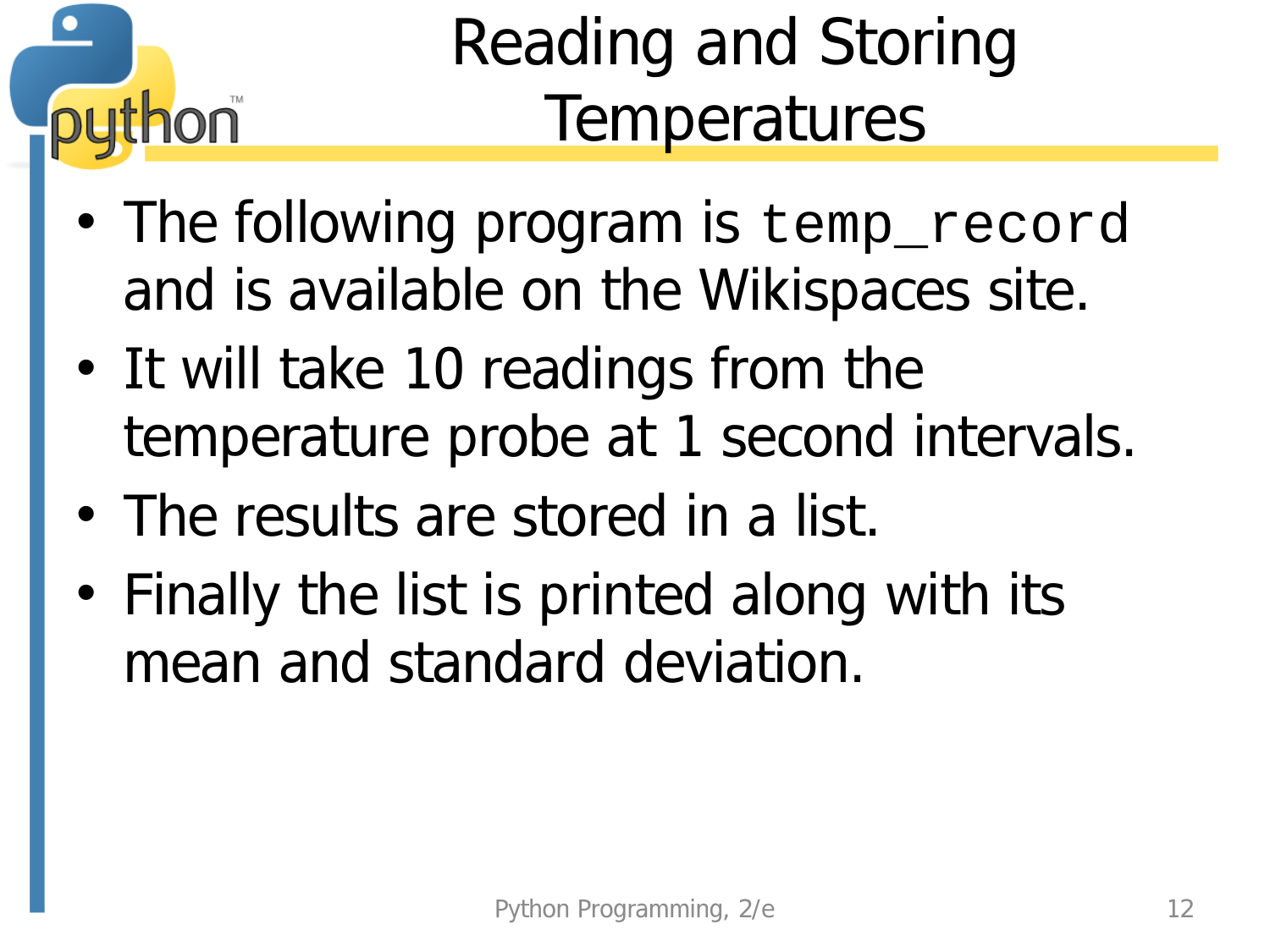

# Reading and Storing Temperatures
The following program is temp_record and is available on the Wikispaces site.
It will take 10 readings from the temperature probe at 1 second intervals.
The results are stored in a list.
Finally the list is printed along with its mean and standard deviation.
Python Programming, 2/e
12